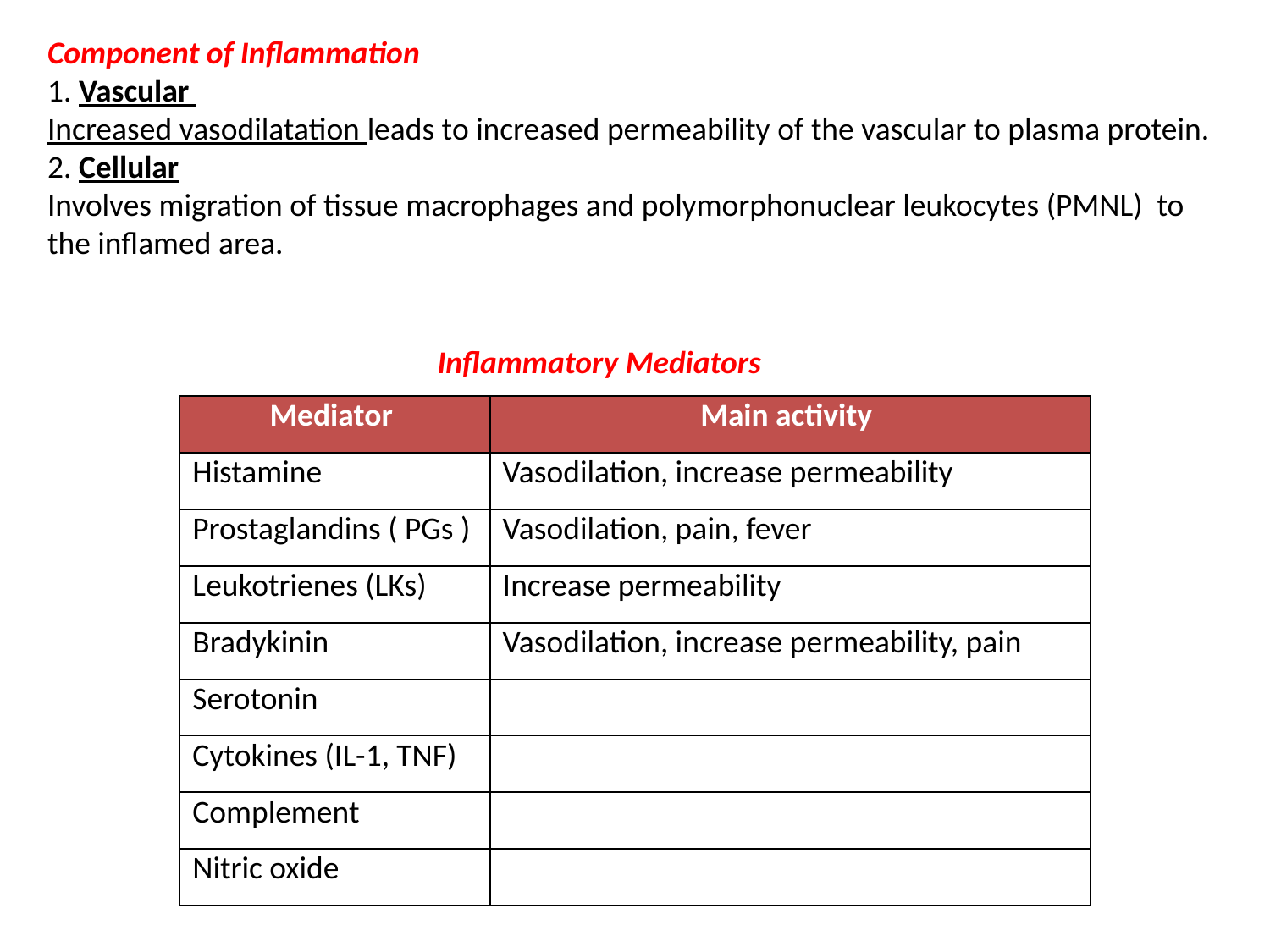

Component of Inflammation
1. Vascular
Increased vasodilatation leads to increased permeability of the vascular to plasma protein.
2. Cellular
Involves migration of tissue macrophages and polymorphonuclear leukocytes (PMNL)  to the inflamed area.

Inflammatory Mediators
| Mediator | Main activity |
| --- | --- |
| Histamine | Vasodilation, increase permeability |
| Prostaglandins ( PGs ) | Vasodilation, pain, fever |
| Leukotrienes (LKs) | Increase permeability |
| Bradykinin | Vasodilation, increase permeability, pain |
| Serotonin |  |
| Cytokines (IL-1, TNF) |  |
| Complement |  |
| Nitric oxide |  |